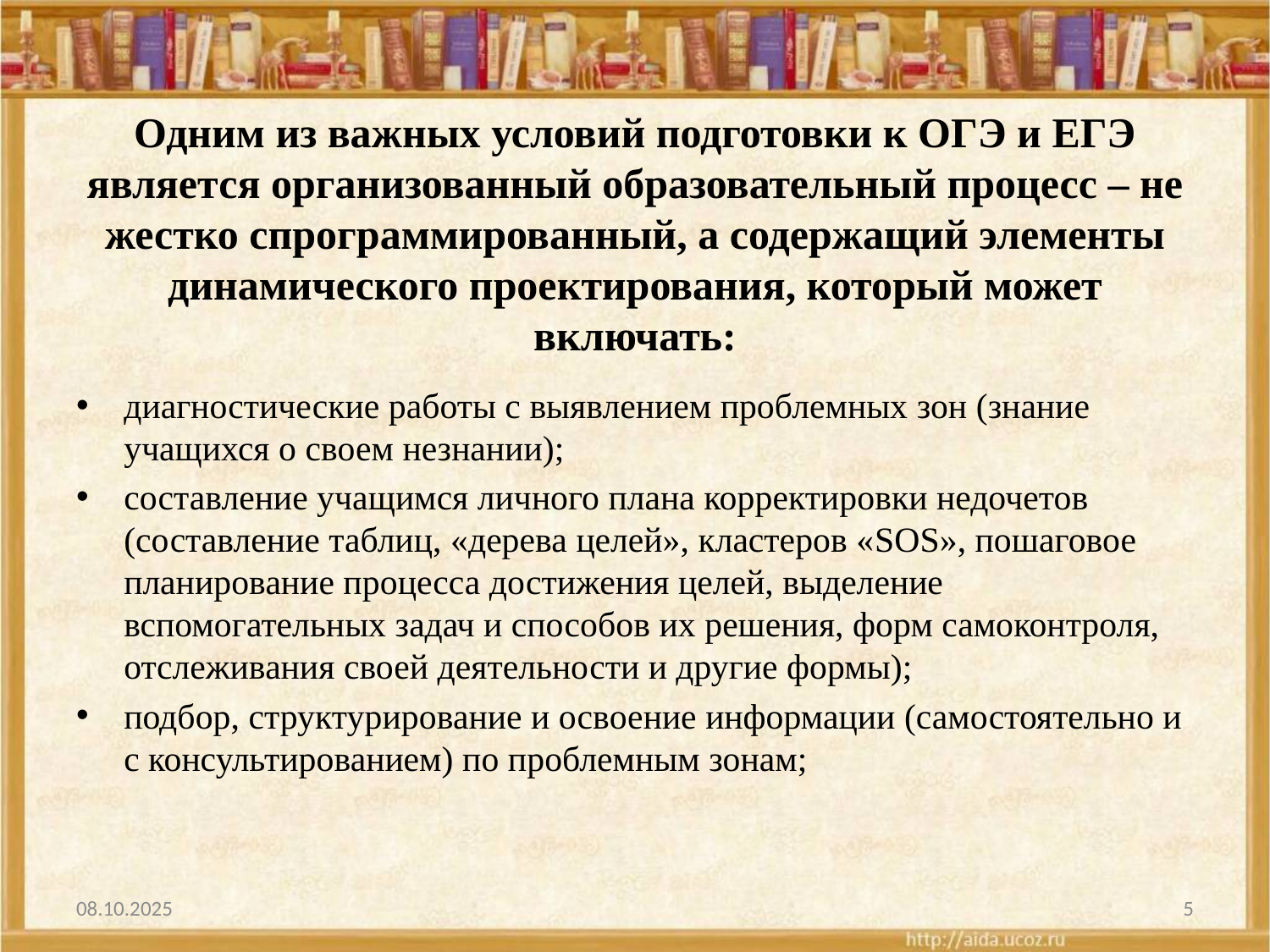

# Одним из важных условий подготовки к ОГЭ и ЕГЭ является организованный образовательный процесс – не жестко спрограммированный, а содержащий элементы динамического проектирования, который может включать:
диагностические работы с выявлением проблемных зон (знание учащихся о своем незнании);
составление учащимся личного плана корректировки недочетов (составление таблиц, «дерева целей», кластеров «SOS», пошаговое планирование процесса достижения целей, выделение вспомогательных задач и способов их решения, форм самоконтроля, отслеживания своей деятельности и другие формы);
подбор, структурирование и освоение информации (самостоятельно и с консультированием) по проблемным зонам;

08.10.2025
5